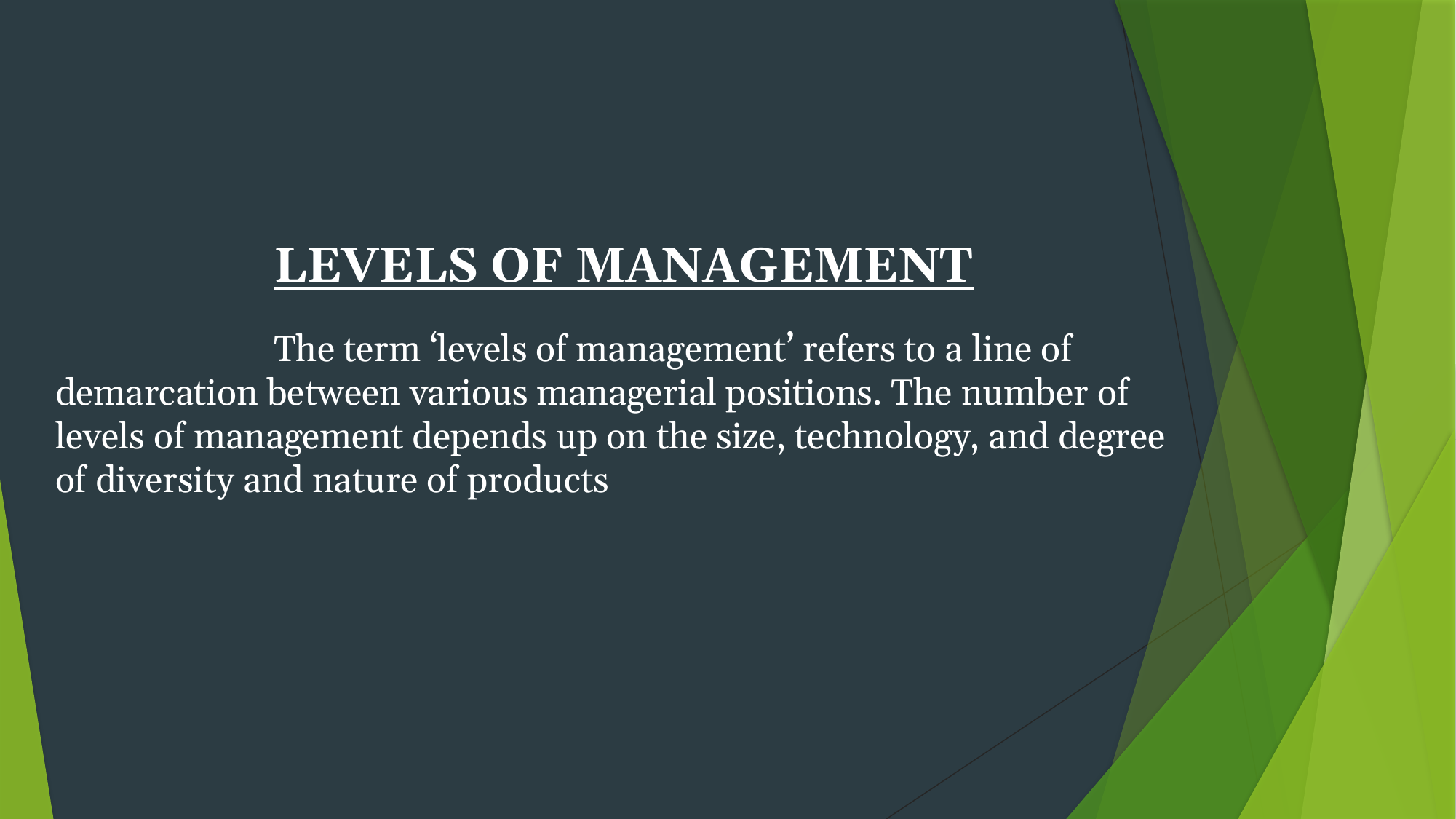

LEVELS OF MANAGEMENT

		The term ‘levels of management’ refers to a line of demarcation between various managerial positions. The number of levels of management depends up on the size, technology, and degree of diversity and nature of products